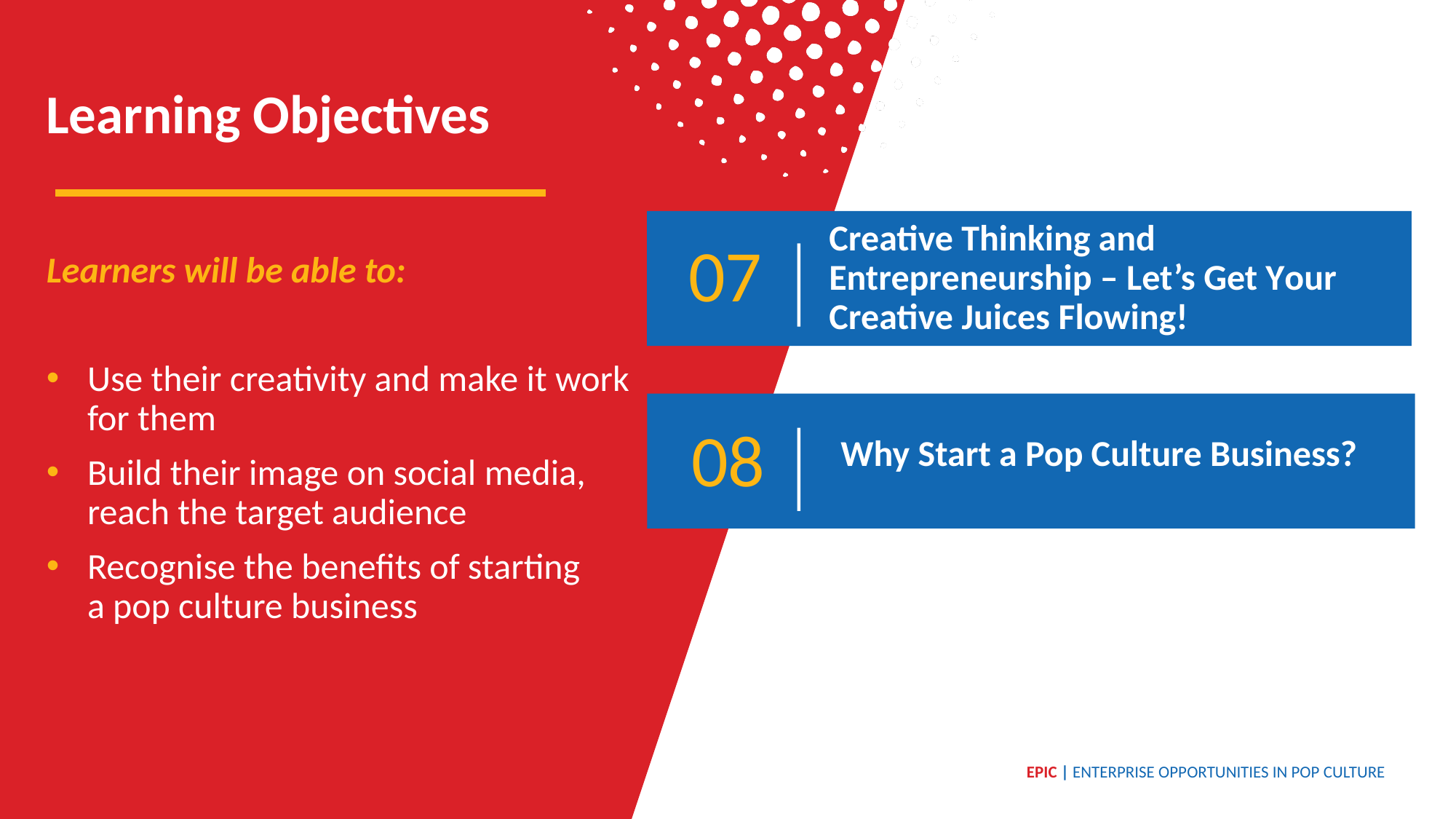

Learning Objectives
07
Creative Thinking and Entrepreneurship – Let’s Get Your Creative Juices Flowing!

Learners will be able to:

Use their creativity and make it work for them
Build their image on social media, reach the target audience
Recognise the benefits of starting
a pop culture business

08
Why Start a Pop Culture Business?